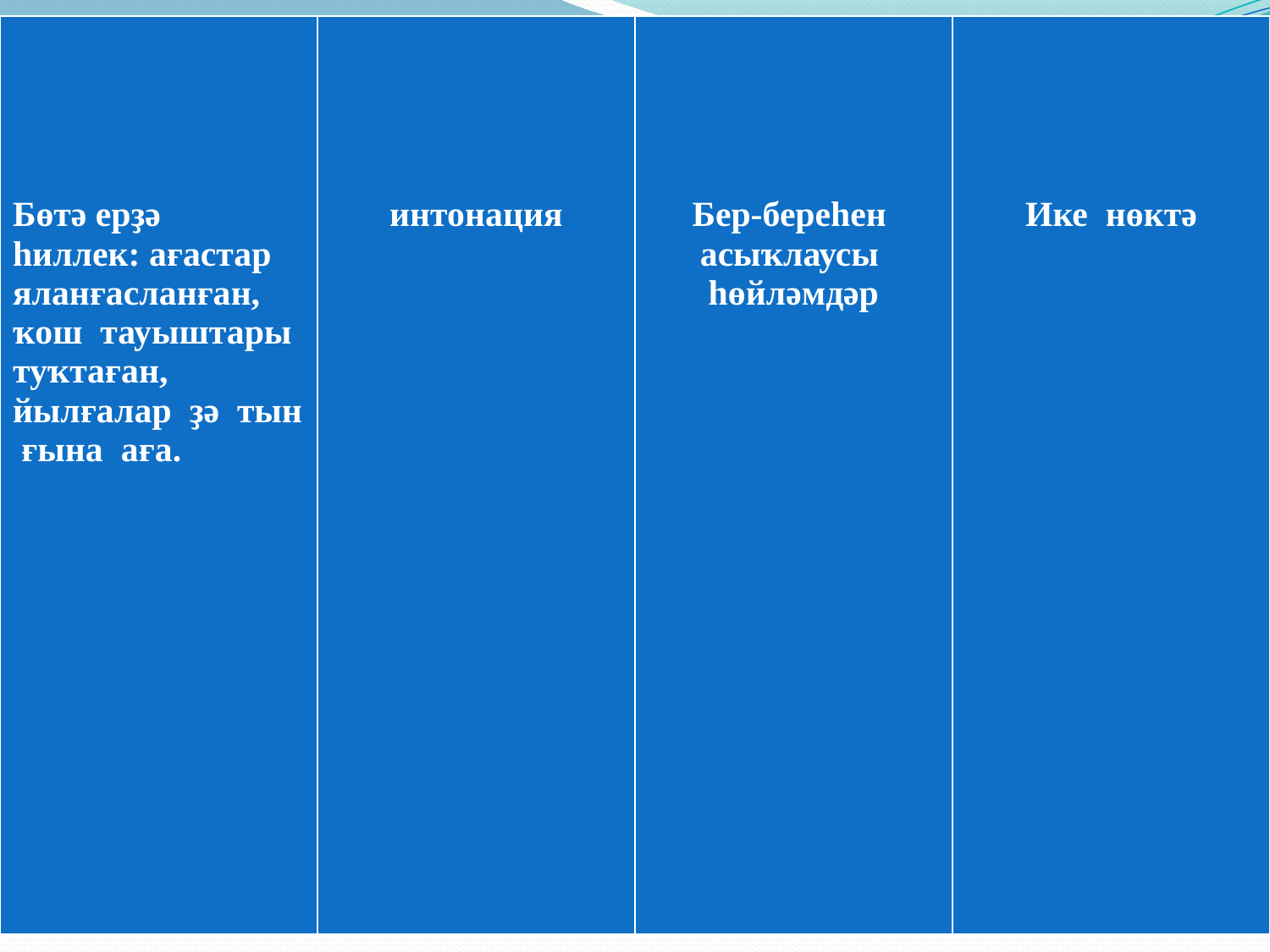

| Бөтә ерҙә һиллек: ағастар яланғасланған, ҡош тауыштары туҡтаған, йылғалар ҙә тын ғына аға. | интонация | Бер-береһен асыҡлаусы һөйләмдәр | Ике нөктә |
| --- | --- | --- | --- |
#